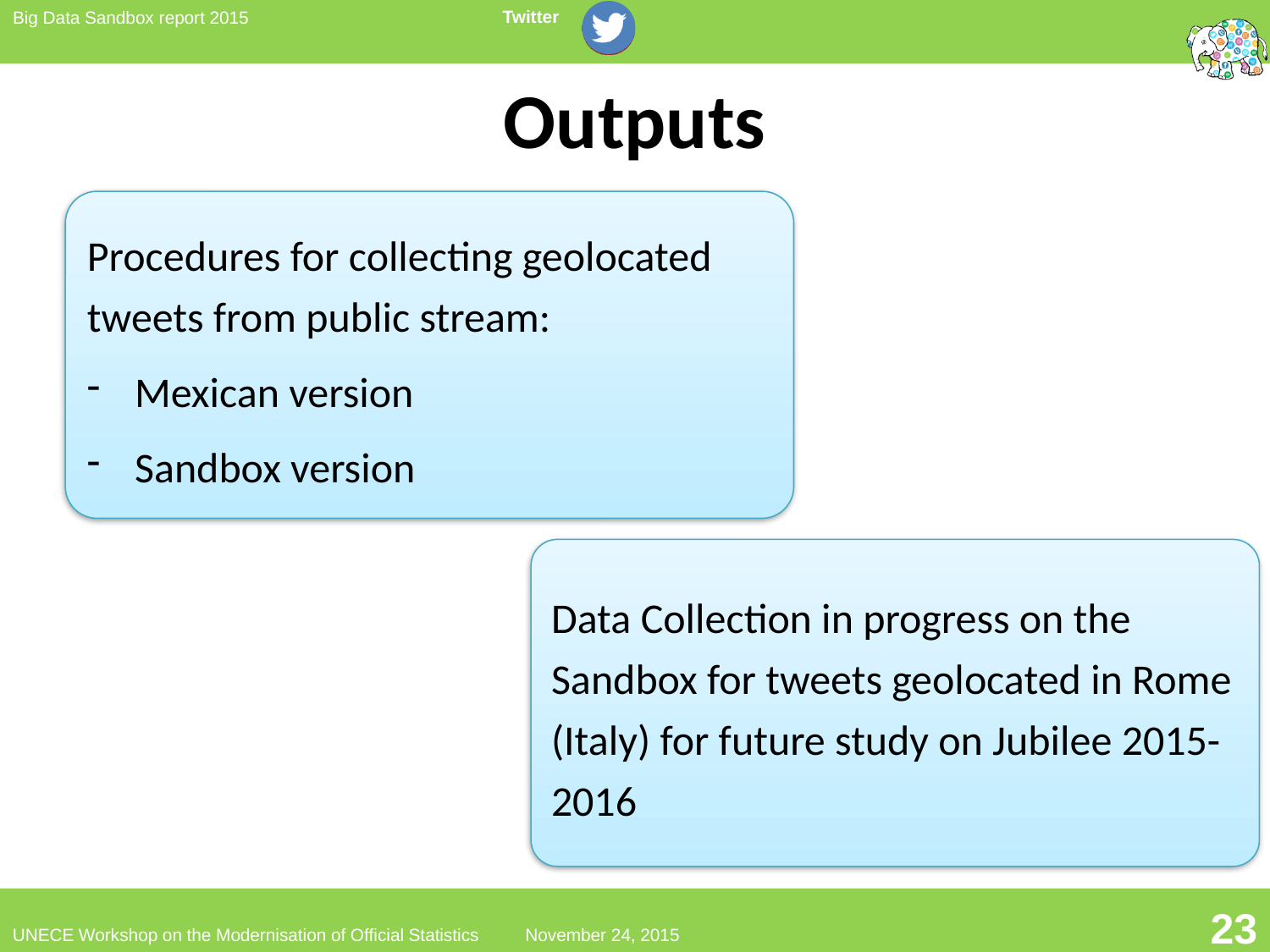

# Outputs
Procedures for collecting geolocated tweets from public stream:
Mexican version
Sandbox version
Data Collection in progress on the Sandbox for tweets geolocated in Rome (Italy) for future study on Jubilee 2015-2016
3
23